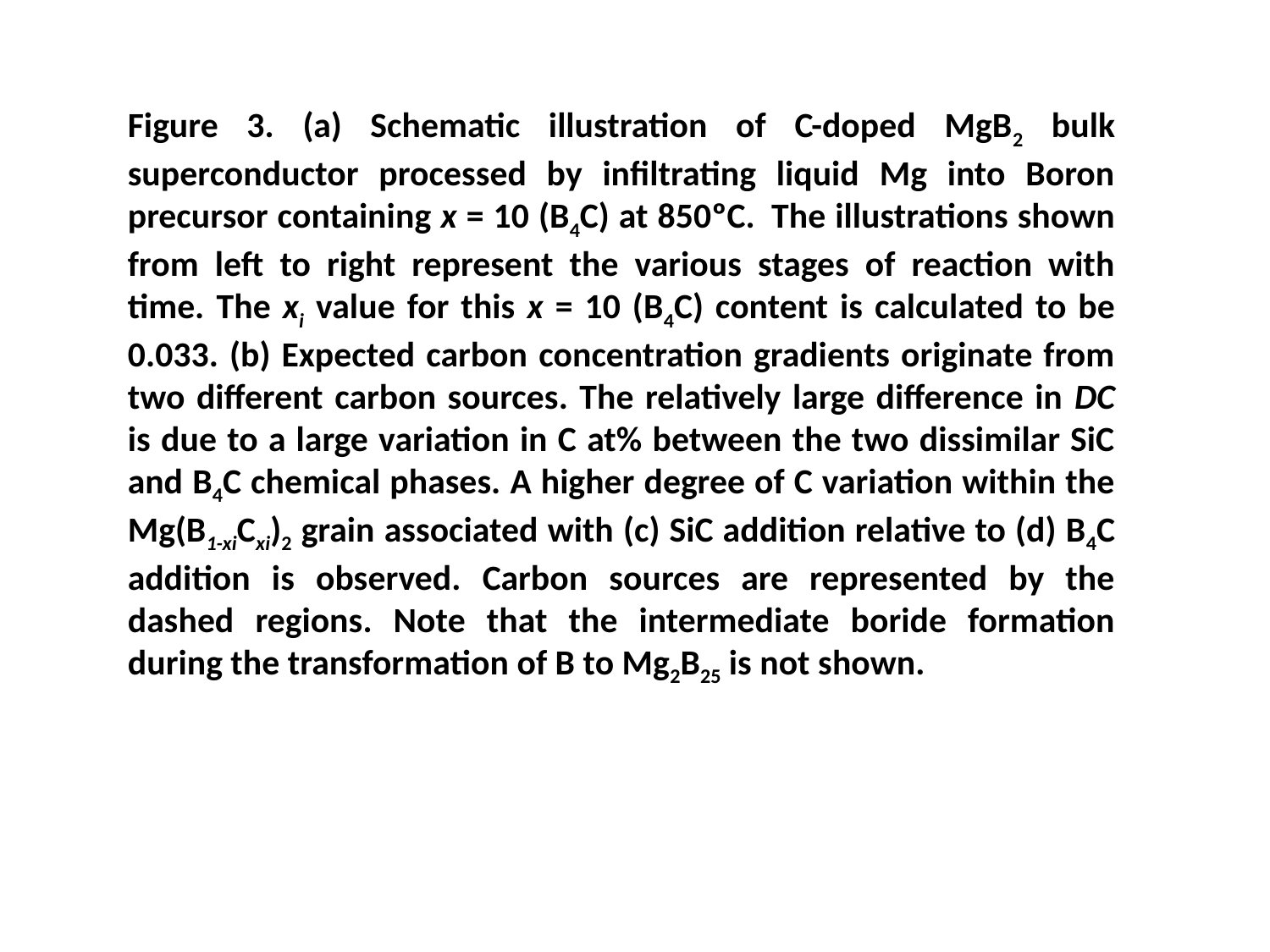

Figure 3. (a) Schematic illustration of C-doped MgB2 bulk superconductor processed by infiltrating liquid Mg into Boron precursor containing x = 10 (B4C) at 850ºC.  The illustrations shown from left to right represent the various stages of reaction with time. The xi value for this x = 10 (B4C) content is calculated to be 0.033. (b) Expected carbon concentration gradients originate from two different carbon sources. The relatively large difference in DC is due to a large variation in C at% between the two dissimilar SiC and B4C chemical phases. A higher degree of C variation within the Mg(B1-xiCxi)2 grain associated with (c) SiC addition relative to (d) B4C addition is observed. Carbon sources are represented by the dashed regions. Note that the intermediate boride formation during the transformation of B to Mg2B25 is not shown.